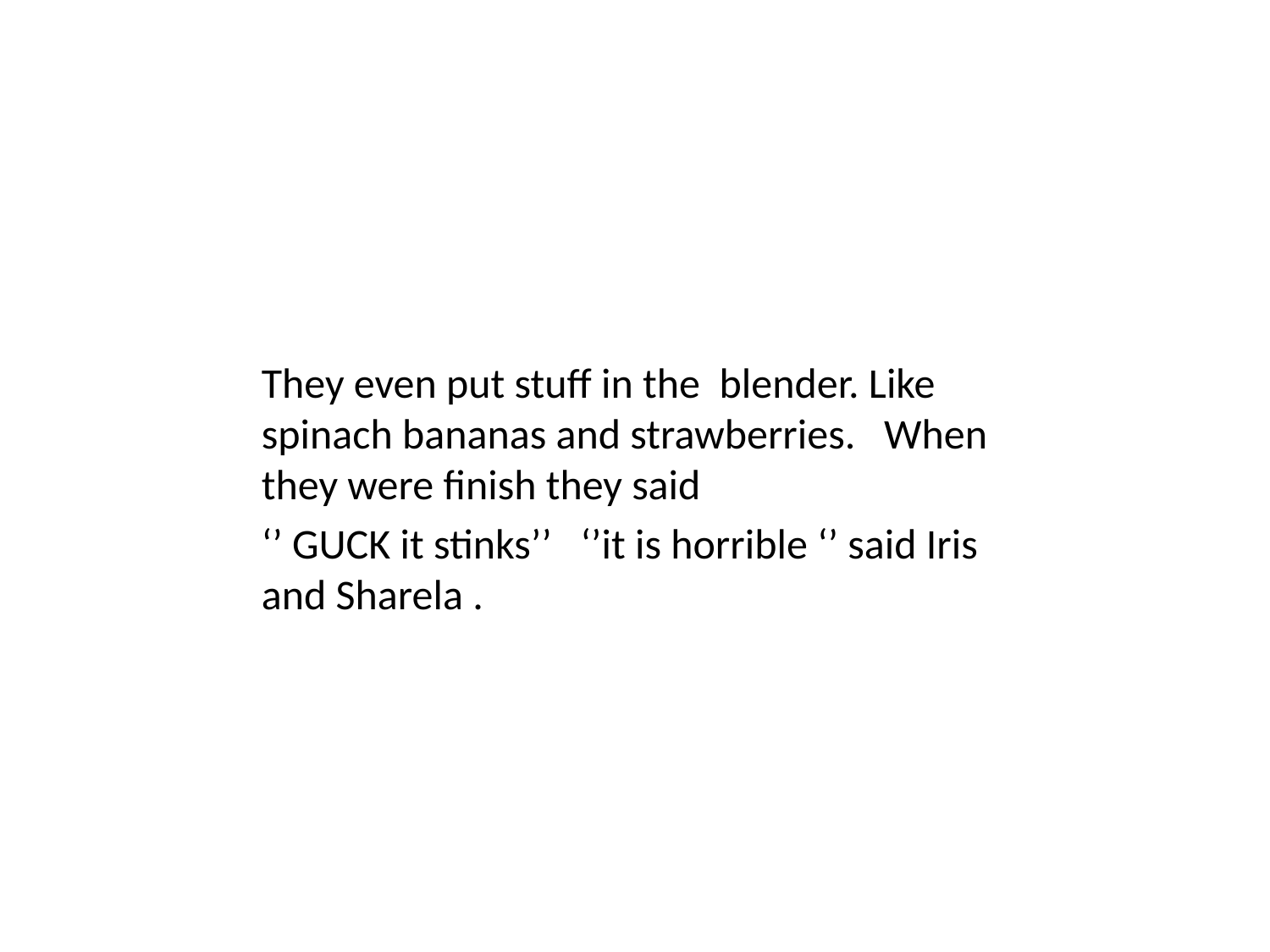

They even put stuff in the  blender. Like spinach bananas and strawberries.   When they were finish they said
‘’ GUCK it stinks’’   ‘’it is horrible ‘’ said Iris and Sharela .